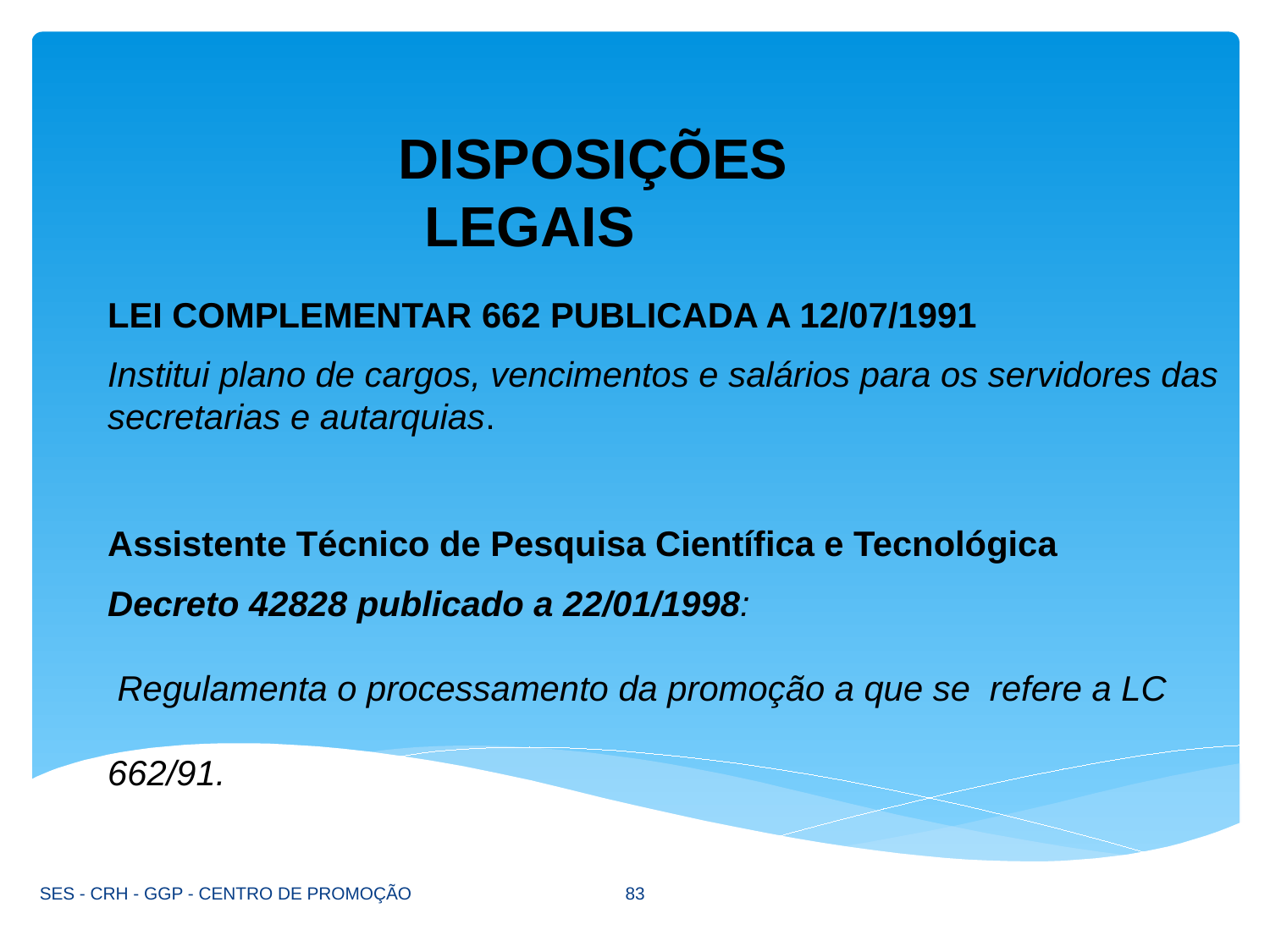

DISPOSIÇÕES LEGAIS

LEI COMPLEMENTAR 662 PUBLICADA A 12/07/1991
Institui plano de cargos, vencimentos e salários para os servidores das secretarias e autarquias.

Assistente Técnico de Pesquisa Científica e Tecnológica
Decreto 42828 publicado a 22/01/1998:
 Regulamenta o processamento da promoção a que se  refere a LC 662/91.
83
SES - CRH - GGP - CENTRO DE PROMOÇÃO